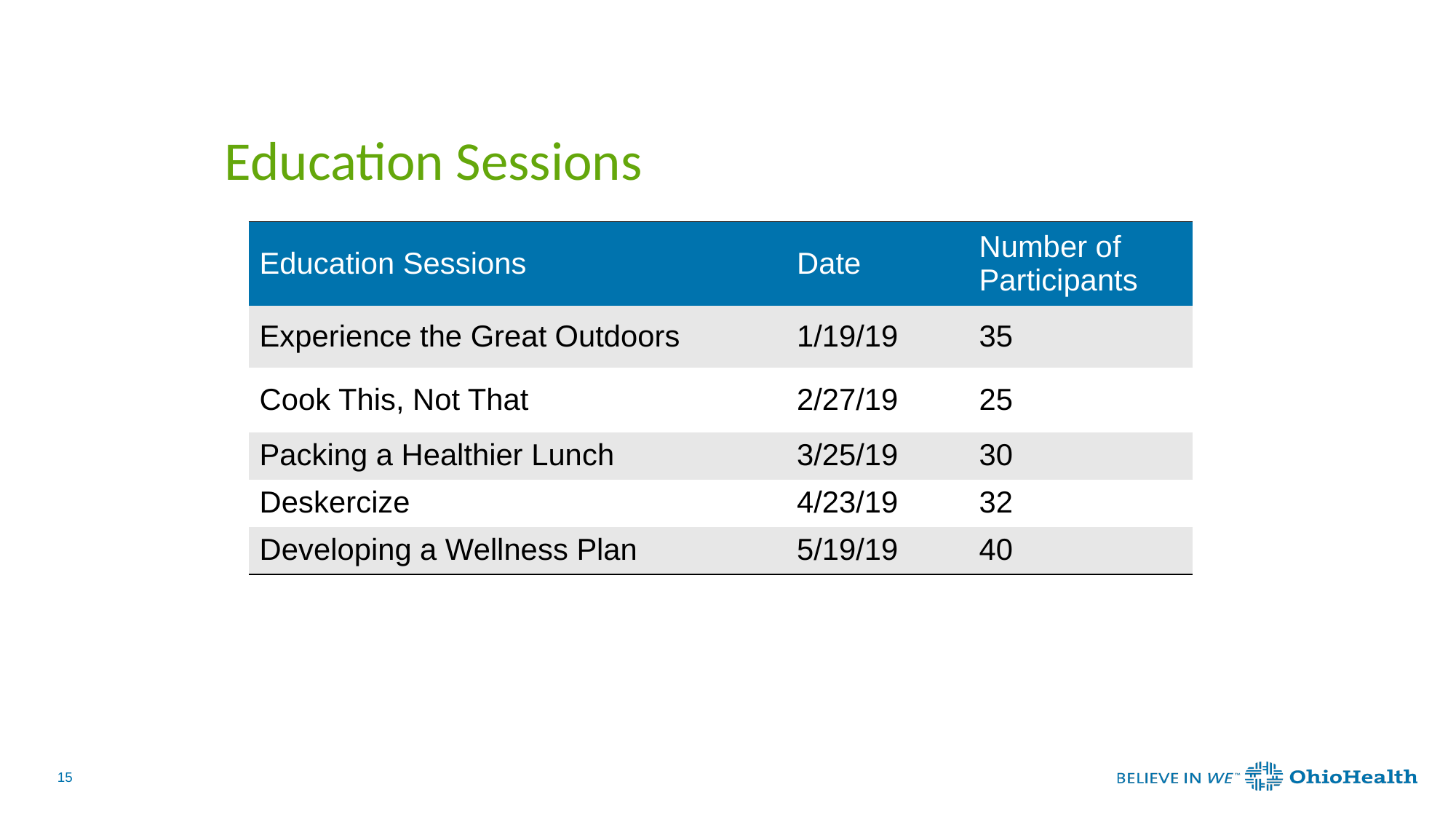

Education Sessions
| Education Sessions | Date | Number of Participants |
| --- | --- | --- |
| Experience the Great Outdoors | 1/19/19 | 35 |
| Cook This, Not That | 2/27/19 | 25 |
| Packing a Healthier Lunch | 3/25/19 | 30 |
| Deskercize | 4/23/19 | 32 |
| Developing a Wellness Plan | 5/19/19 | 40 |
15